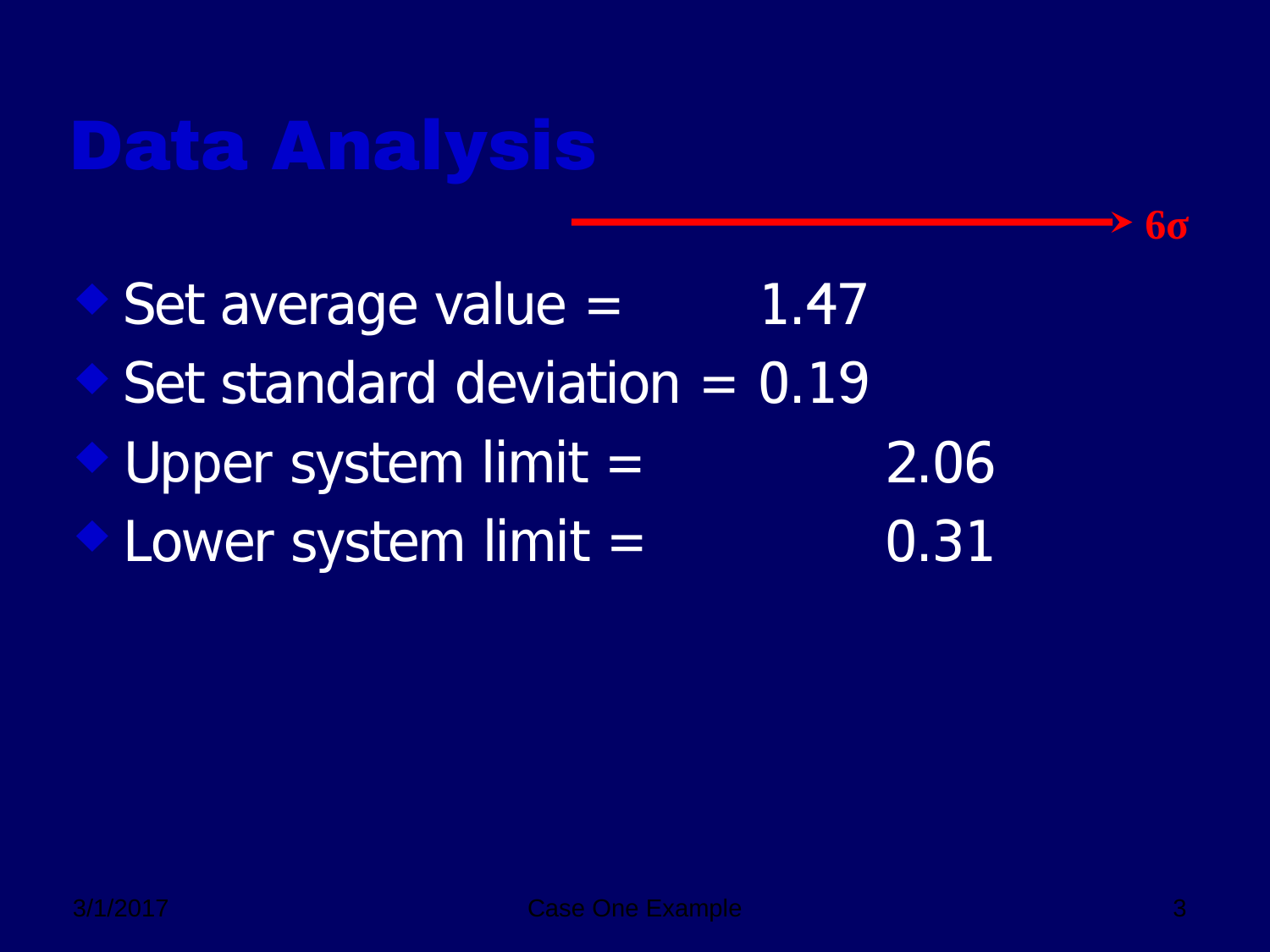

# Data Analysis
Set average value =		1.47
Set standard deviation =	0.19
Upper system limit =		2.06
Lower system limit =		0.31
3/1/2017
Case One Example
3